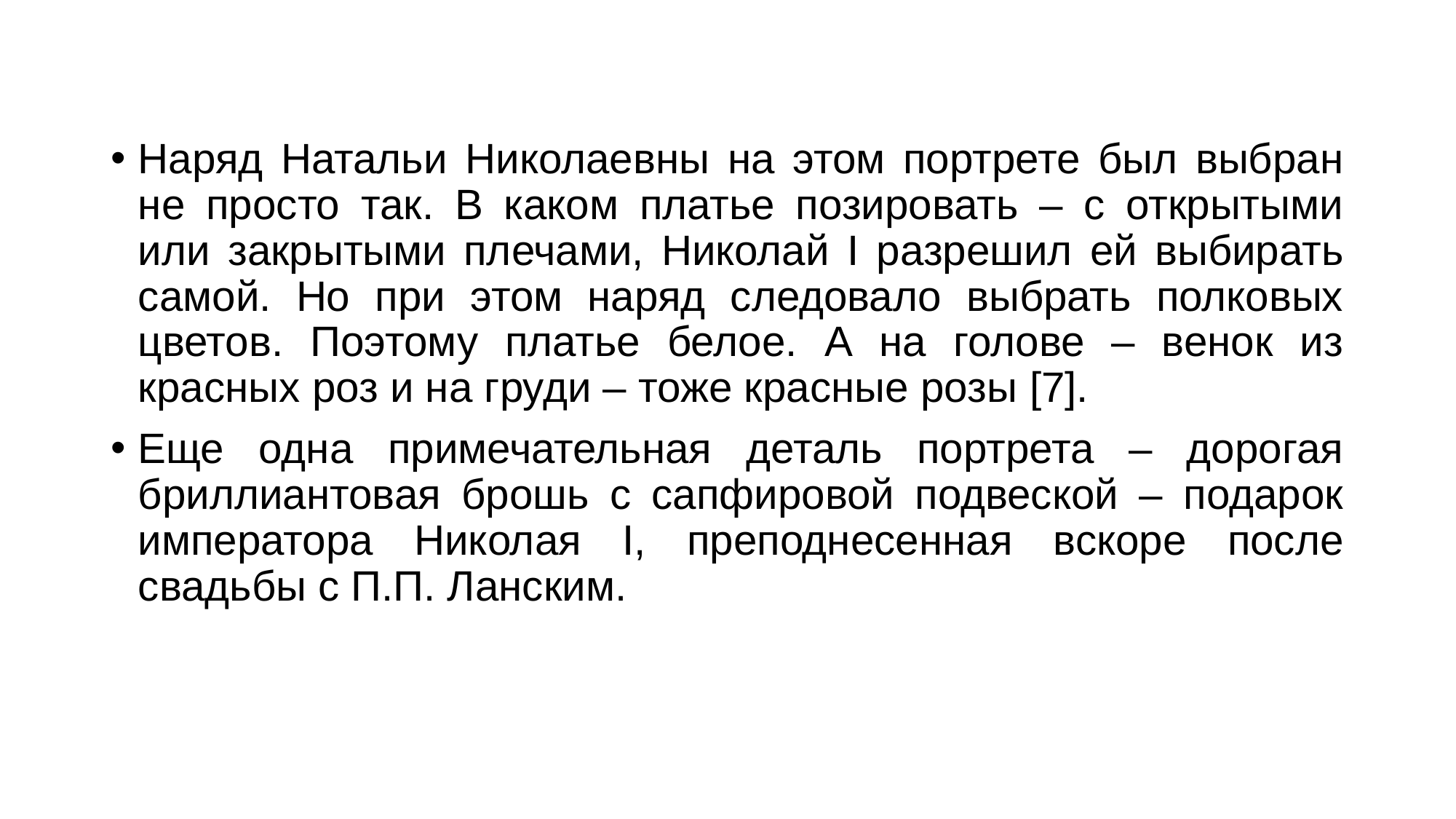

Наряд Натальи Николаевны на этом портрете был выбран не просто так. В каком платье позировать – с открытыми или закрытыми плечами, Николай I разрешил ей выбирать самой. Но при этом наряд следовало выбрать полковых цветов. Поэтому платье белое. А на голове – венок из красных роз и на груди – тоже красные розы [7].
Еще одна примечательная деталь портрета – дорогая бриллиантовая брошь с сапфировой подвеской – подарок императора Николая I, преподнесенная вскоре после свадьбы с П.П. Ланским.